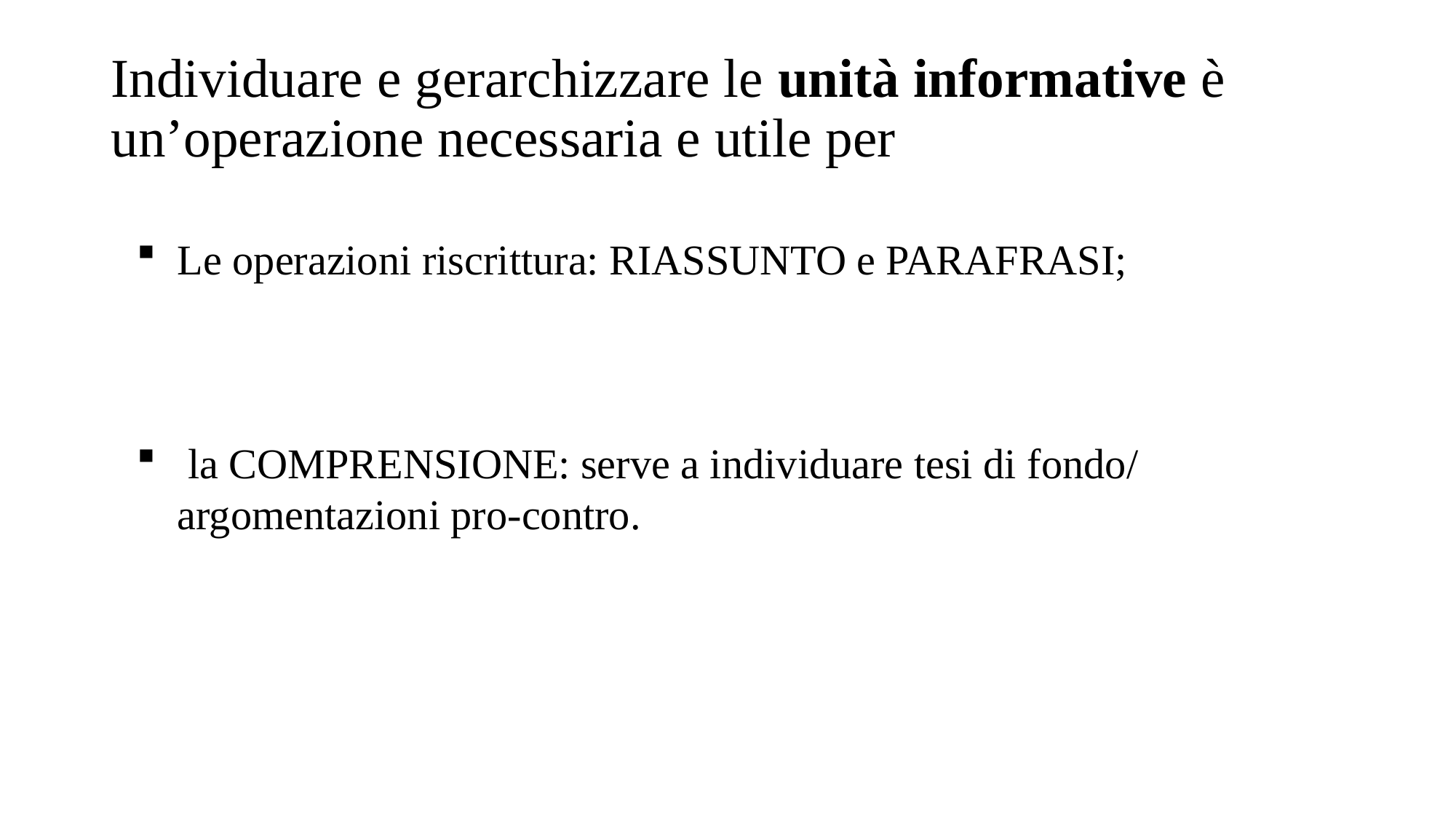

# Individuare e gerarchizzare le unità informative è un’operazione necessaria e utile per
Le operazioni riscrittura: RIASSUNTO e PARAFRASI;

 la COMPRENSIONE: serve a individuare tesi di fondo/ argomentazioni pro-contro.